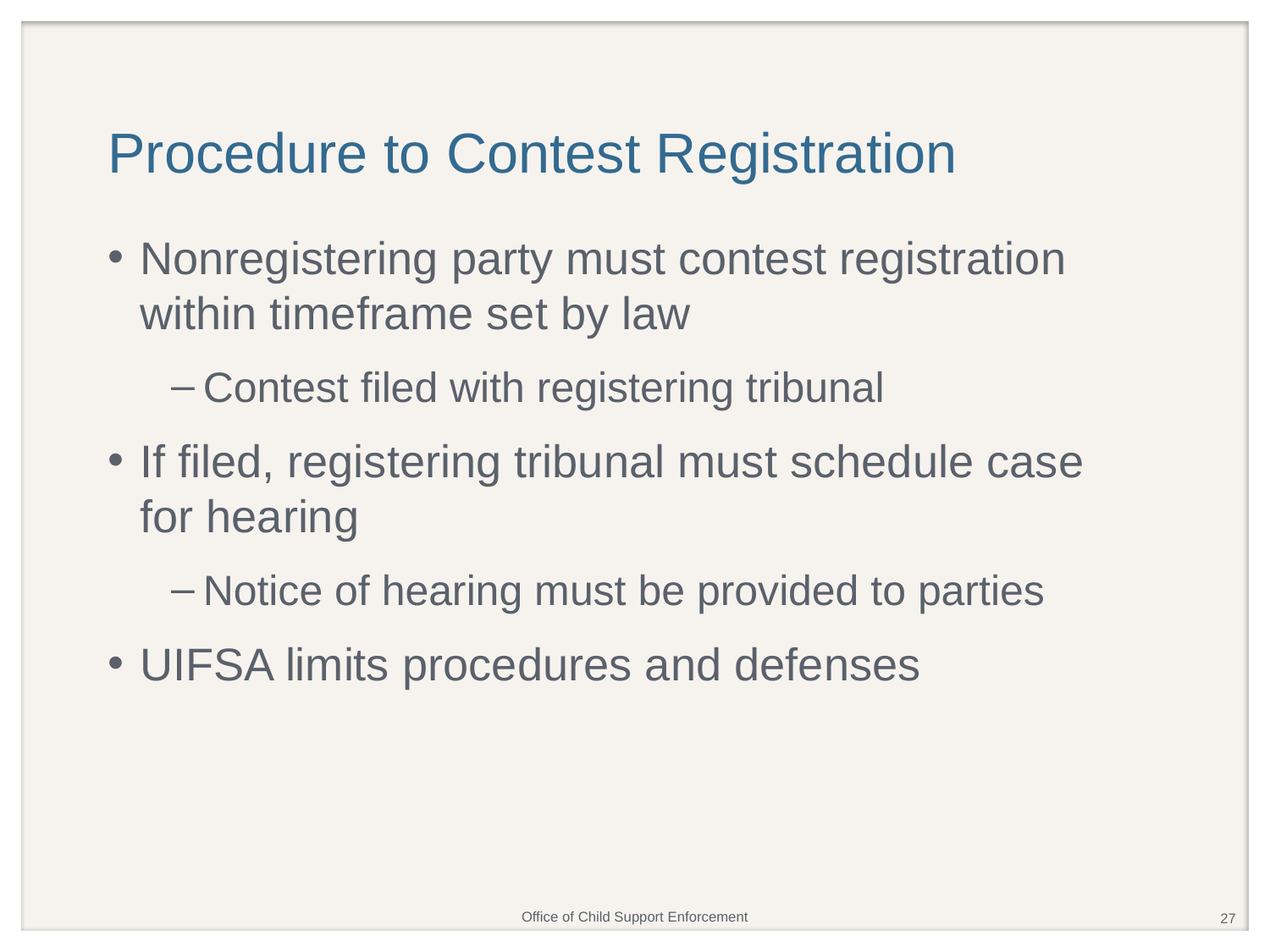

# Procedure to Contest Registration
Nonregistering party must contest registration within timeframe set by law
Contest filed with registering tribunal
If filed, registering tribunal must schedule case for hearing
Notice of hearing must be provided to parties
UIFSA limits procedures and defenses

27